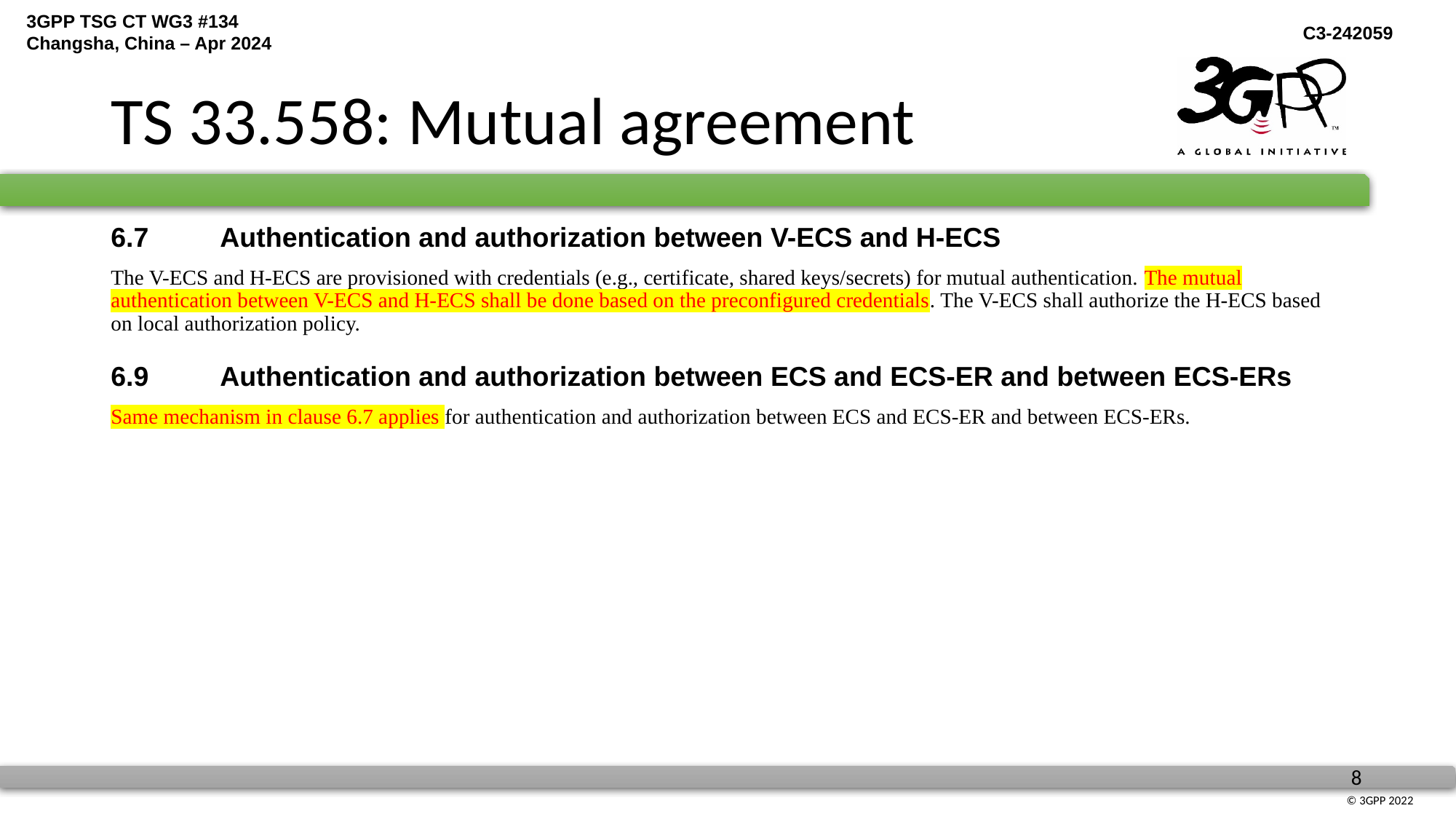

# TS 33.558: Mutual agreement
6.7	Authentication and authorization between V-ECS and H-ECS
The V-ECS and H-ECS are provisioned with credentials (e.g., certificate, shared keys/secrets) for mutual authentication. The mutual authentication between V-ECS and H-ECS shall be done based on the preconfigured credentials. The V-ECS shall authorize the H-ECS based on local authorization policy.
6.9	Authentication and authorization between ECS and ECS-ER and between ECS-ERs
Same mechanism in clause 6.7 applies for authentication and authorization between ECS and ECS-ER and between ECS-ERs.